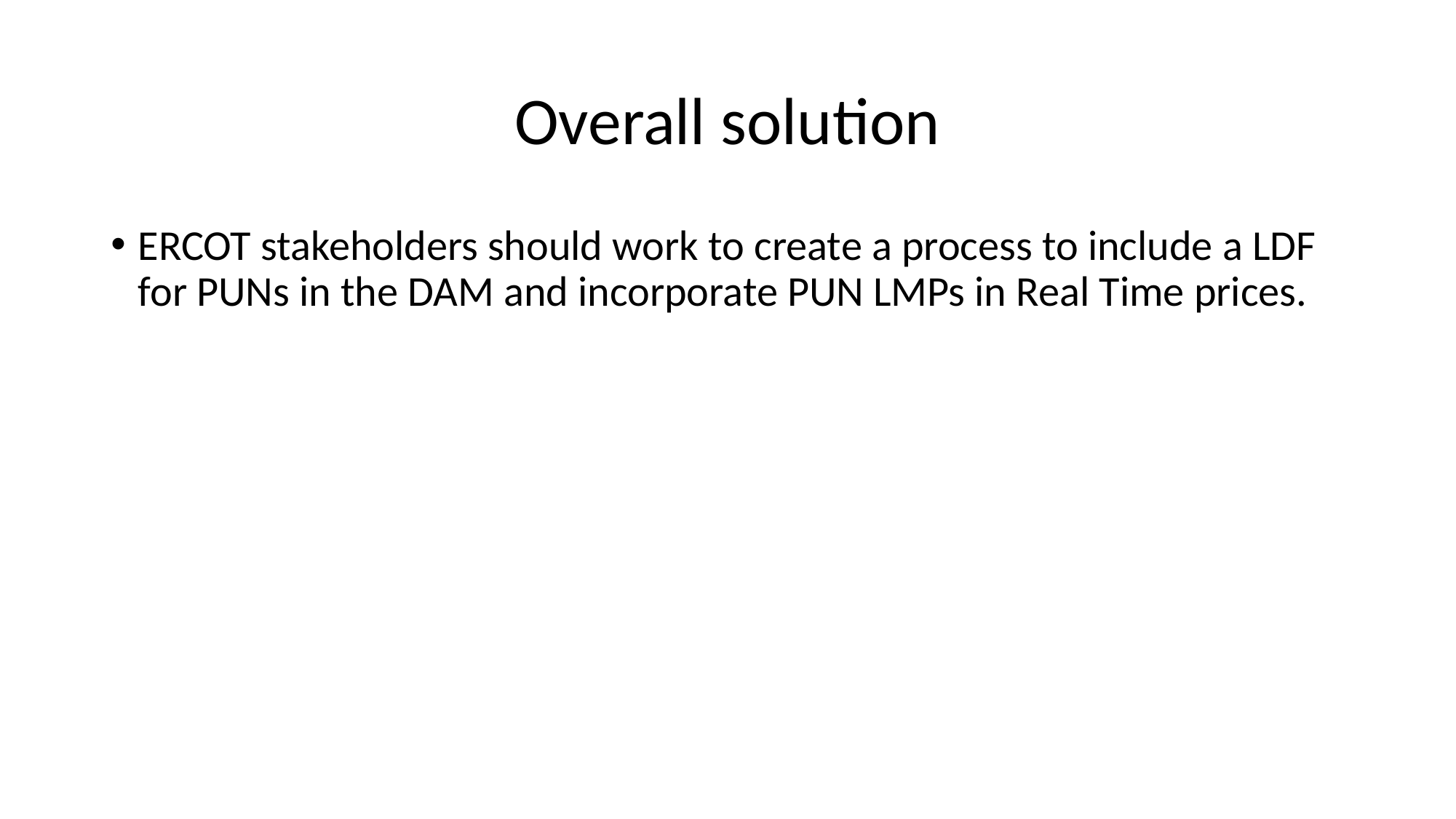

# Overall solution
ERCOT stakeholders should work to create a process to include a LDF for PUNs in the DAM and incorporate PUN LMPs in Real Time prices.